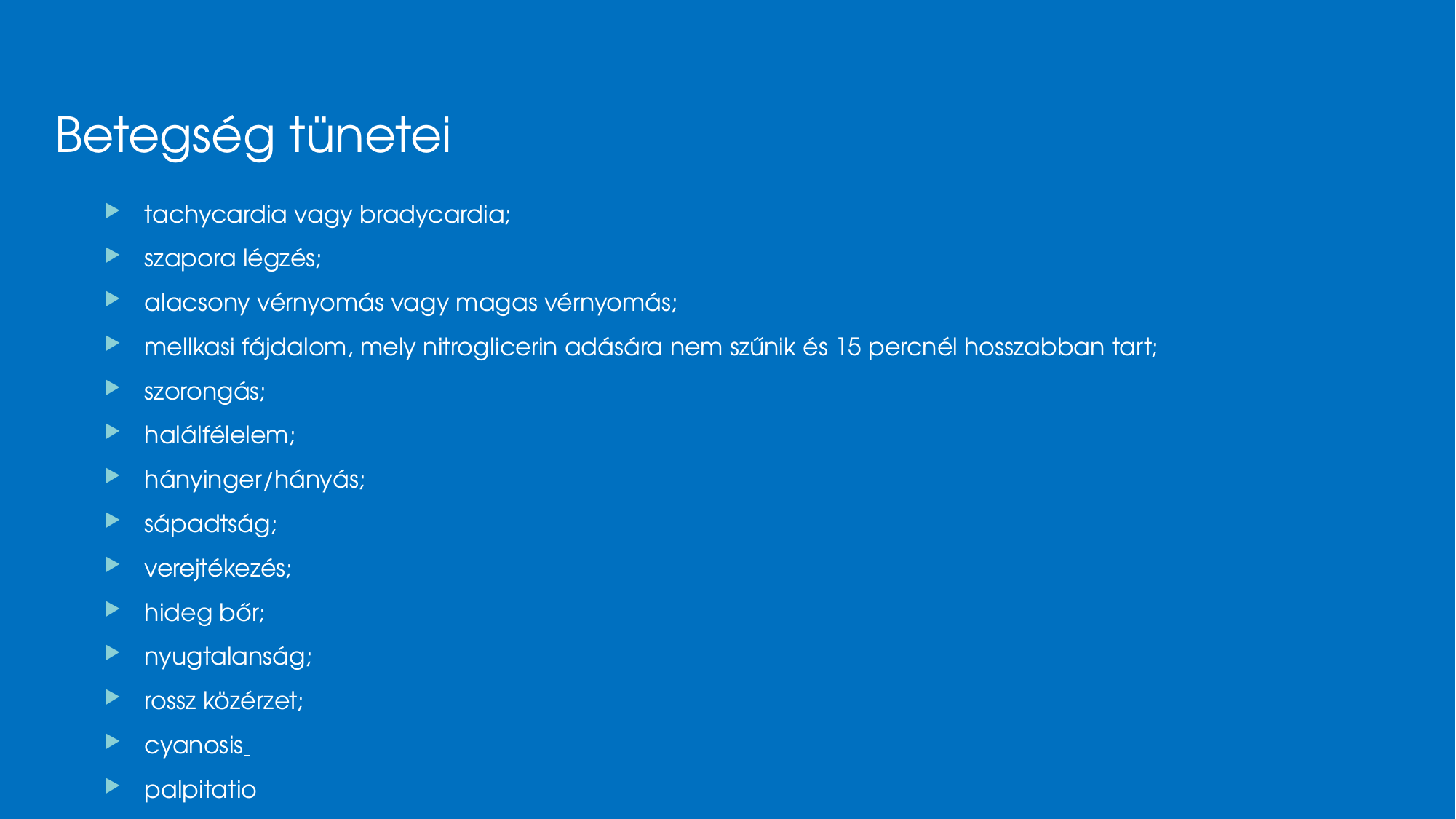

# Betegség tünetei
tachycardia vagy bradycardia;
szapora légzés;
alacsony vérnyomás vagy magas vérnyomás;
mellkasi fájdalom, mely nitroglicerin adására nem szűnik és 15 percnél hosszabban tart;
szorongás;
halálfélelem;
hányinger/hányás;
sápadtság;
verejtékezés;
hideg bőr;
nyugtalanság;
rossz közérzet;
cyanosis
palpitatio